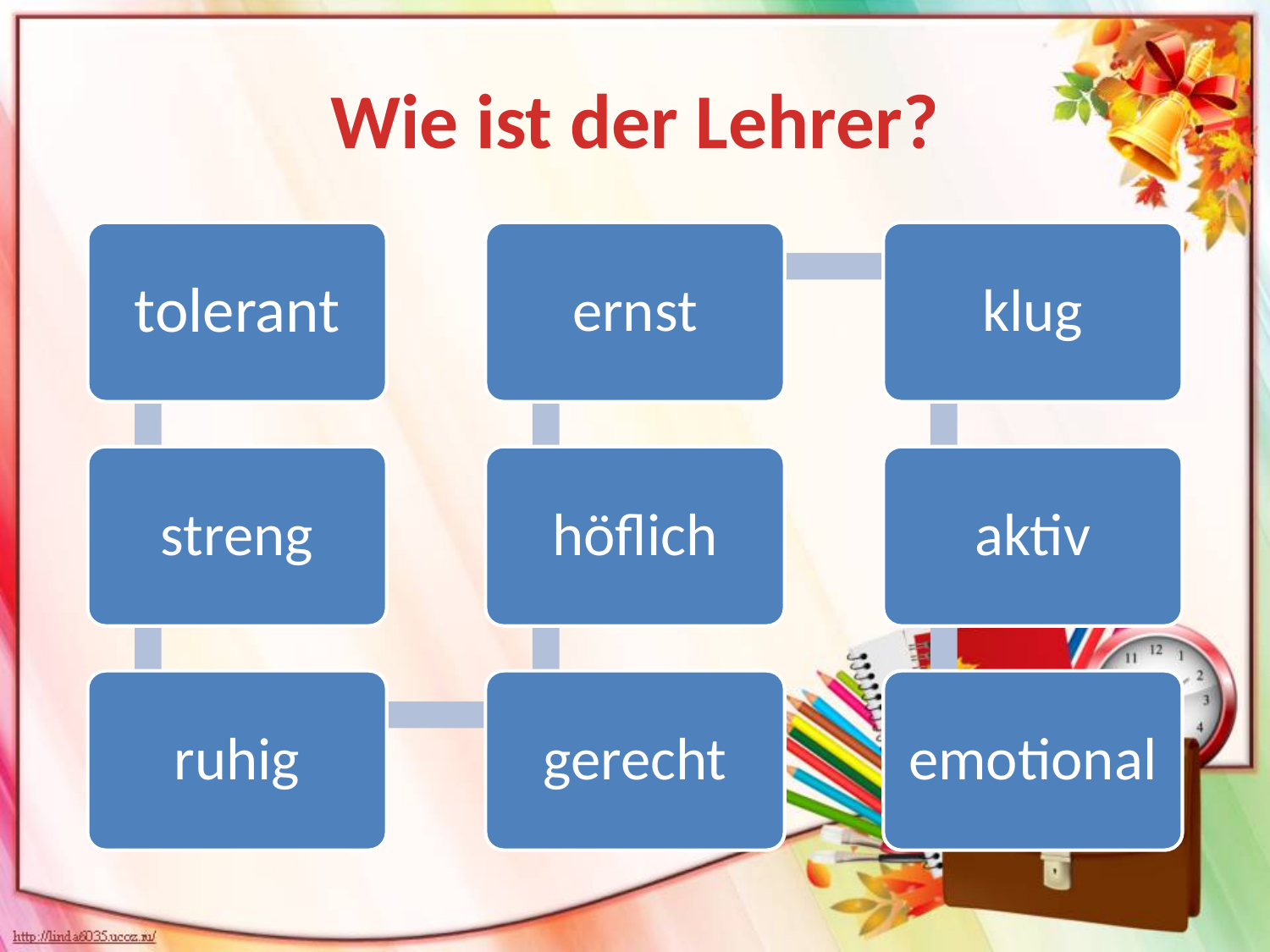

# Wie ist der Lehrer?
tolerant
streng
ruhig
gerecht
höflich
ernst
klug
aktiv
emotional